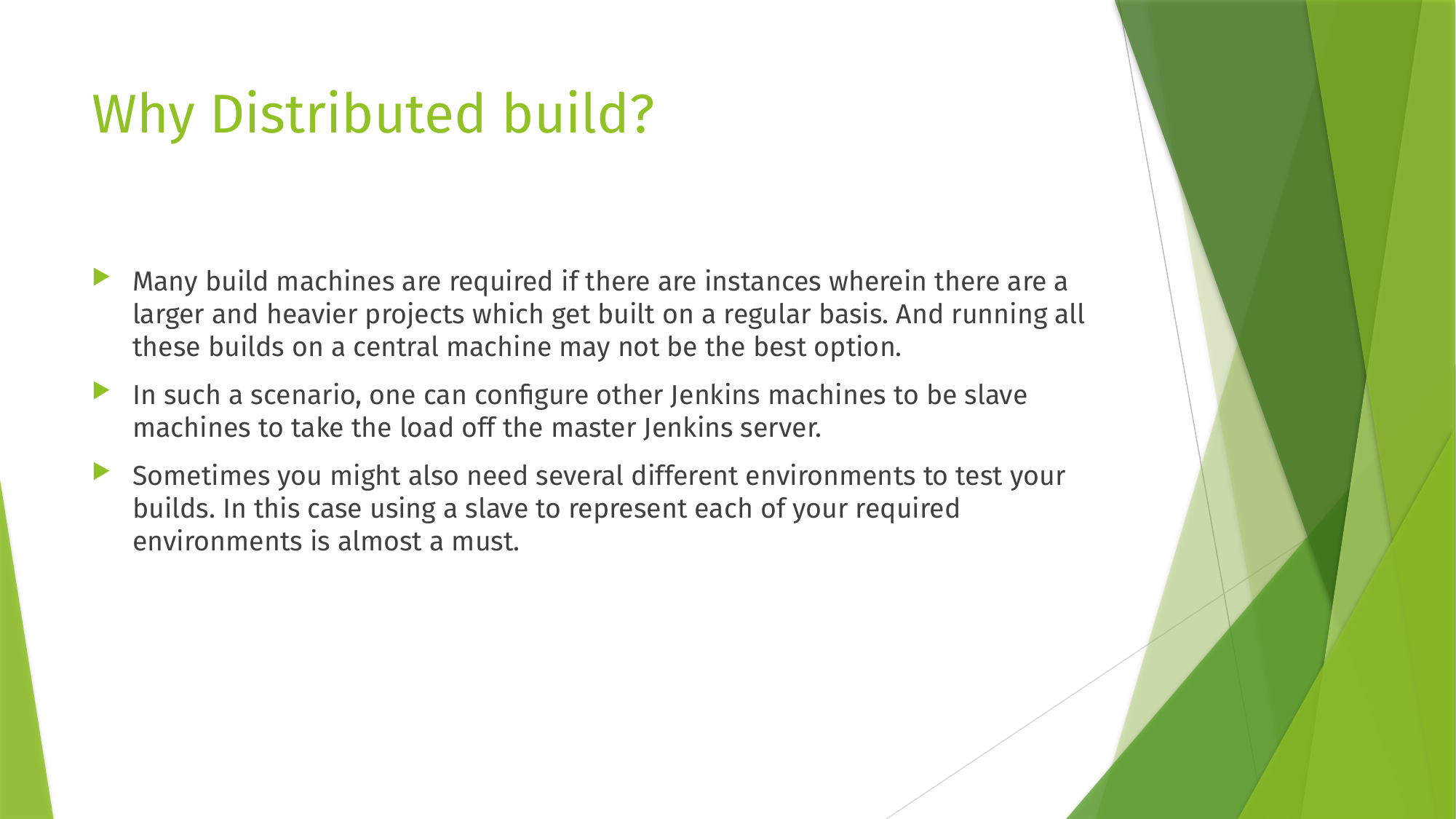

# Why Distributed build?
Many build machines are required if there are instances wherein there are a larger and heavier projects which get built on a regular basis. And running all these builds on a central machine may not be the best option.
In such a scenario, one can configure other Jenkins machines to be slave machines to take the load off the master Jenkins server.
Sometimes you might also need several different environments to test your builds. In this case using a slave to represent each of your required environments is almost a must.